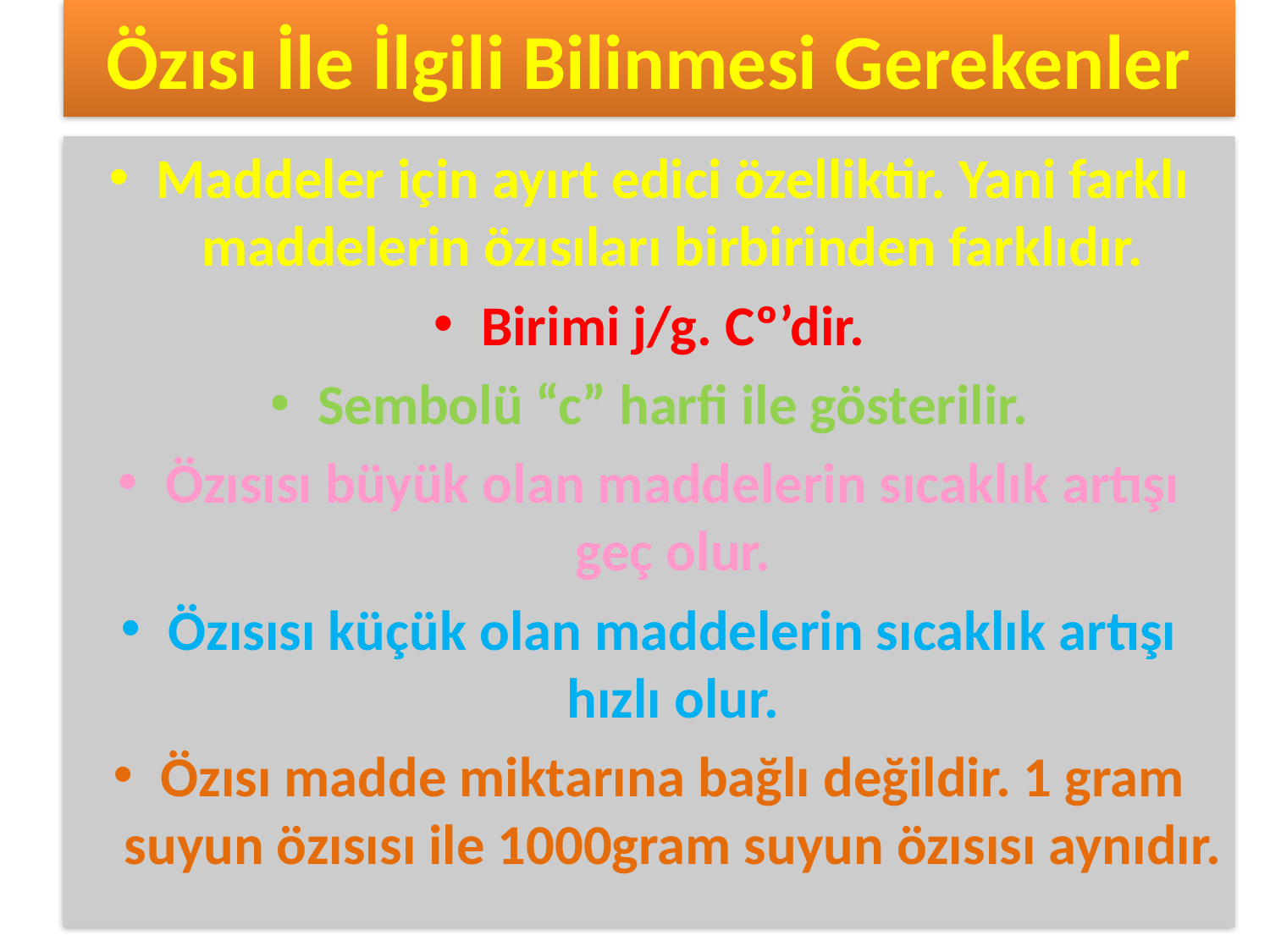

# Özısı İle İlgili Bilinmesi Gerekenler
Maddeler için ayırt edici özelliktir. Yani farklı maddelerin özısıları birbirinden farklıdır.
Birimi j/g. Cº’dir.
Sembolü “c” harfi ile gösterilir.
Özısısı büyük olan maddelerin sıcaklık artışı geç olur.
Özısısı küçük olan maddelerin sıcaklık artışı hızlı olur.
Özısı madde miktarına bağlı değildir. 1 gram suyun özısısı ile 1000gram suyun özısısı aynıdır.